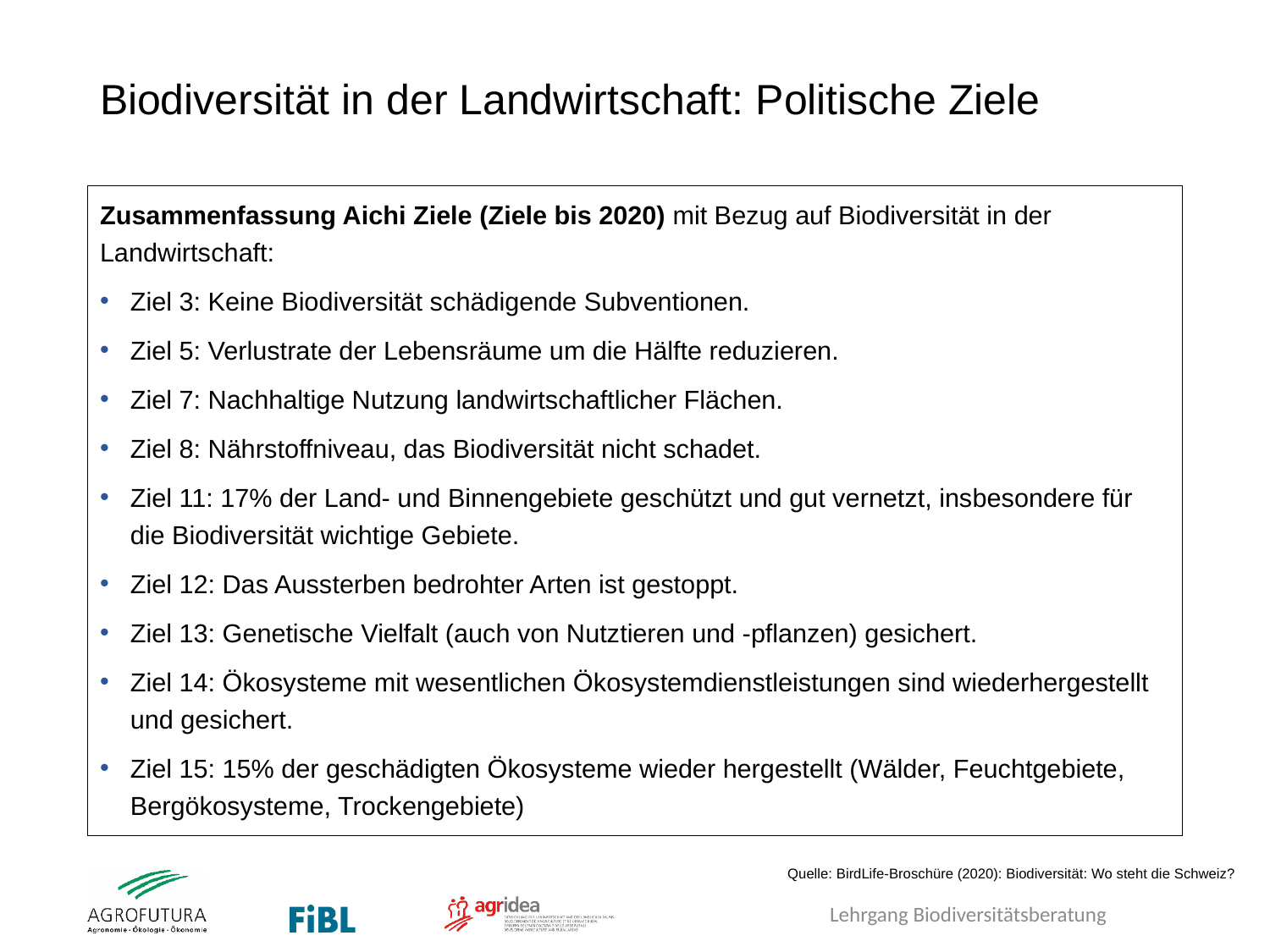

# Biodiversität in der Landwirtschaft: Politische Ziele
Zusammenfassung Aichi Ziele (Ziele bis 2020) mit Bezug auf Biodiversität in der Landwirtschaft:
Ziel 3: Keine Biodiversität schädigende Subventionen.
Ziel 5: Verlustrate der Lebensräume um die Hälfte reduzieren.
Ziel 7: Nachhaltige Nutzung landwirtschaftlicher Flächen.
Ziel 8: Nährstoffniveau, das Biodiversität nicht schadet.
Ziel 11: 17% der Land- und Binnengebiete geschützt und gut vernetzt, insbesondere für die Biodiversität wichtige Gebiete.
Ziel 12: Das Aussterben bedrohter Arten ist gestoppt.
Ziel 13: Genetische Vielfalt (auch von Nutztieren und -pflanzen) gesichert.
Ziel 14: Ökosysteme mit wesentlichen Ökosystemdienstleistungen sind wiederhergestellt und gesichert.
Ziel 15: 15% der geschädigten Ökosysteme wieder hergestellt (Wälder, Feuchtgebiete, Bergökosysteme, Trockengebiete)
Quelle: BirdLife-Broschüre (2020): Biodiversität: Wo steht die Schweiz?
Lehrgang Biodiversitätsberatung